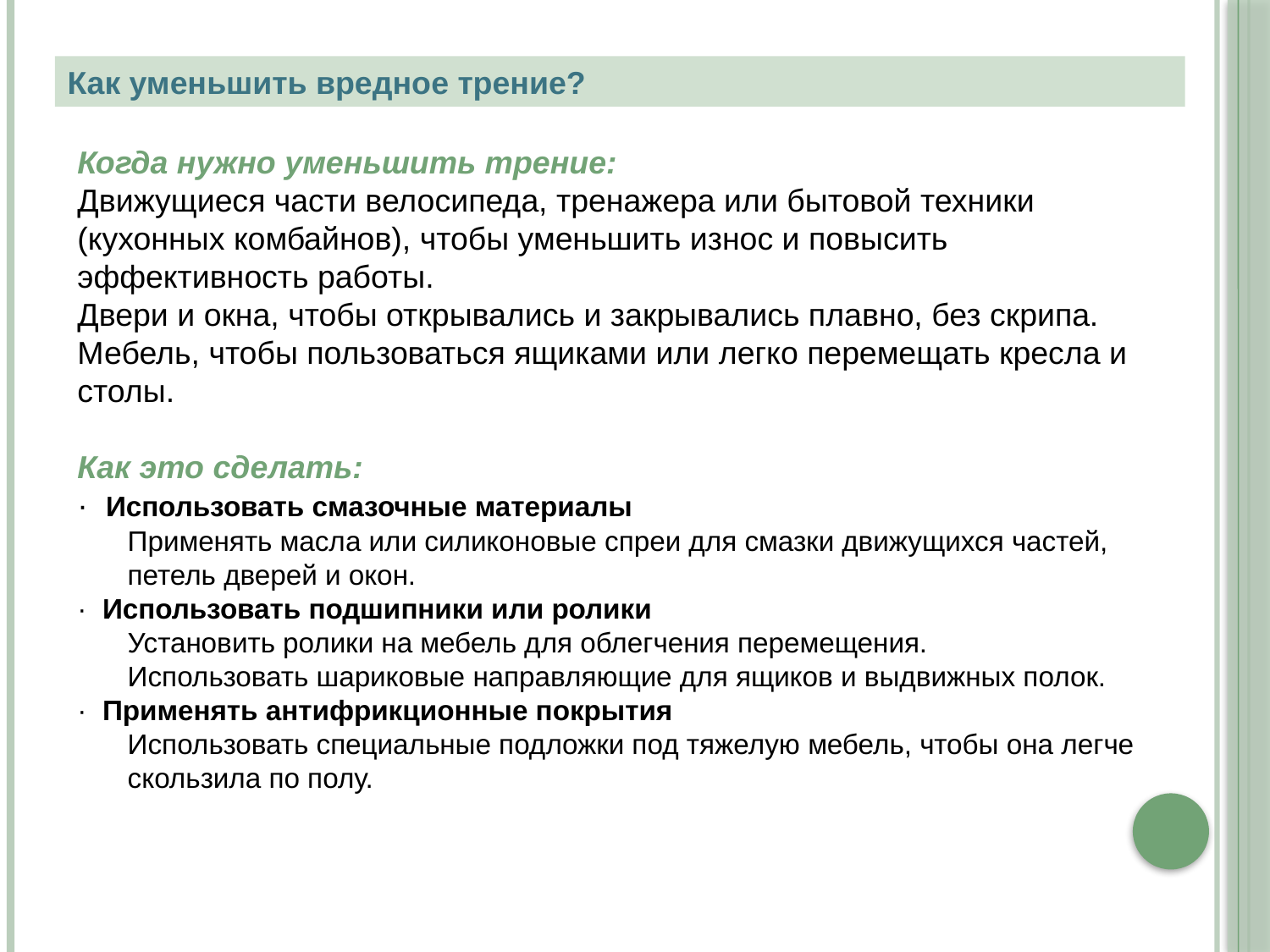

Как уменьшить вредное трение?
Когда нужно уменьшить трение:
Движущиеся части велосипеда, тренажера или бытовой техники (кухонных комбайнов), чтобы уменьшить износ и повысить эффективность работы.
Двери и окна, чтобы открывались и закрывались плавно, без скрипа.
Мебель, чтобы пользоваться ящиками или легко перемещать кресла и столы.

Как это сделать:
·  Использовать смазочные материалы
Применять масла или силиконовые спреи для смазки движущихся частей, петель дверей и окон.
·  Использовать подшипники или ролики
Установить ролики на мебель для облегчения перемещения.
Использовать шариковые направляющие для ящиков и выдвижных полок.
·  Применять антифрикционные покрытия
Использовать специальные подложки под тяжелую мебель, чтобы она легче скользила по полу.